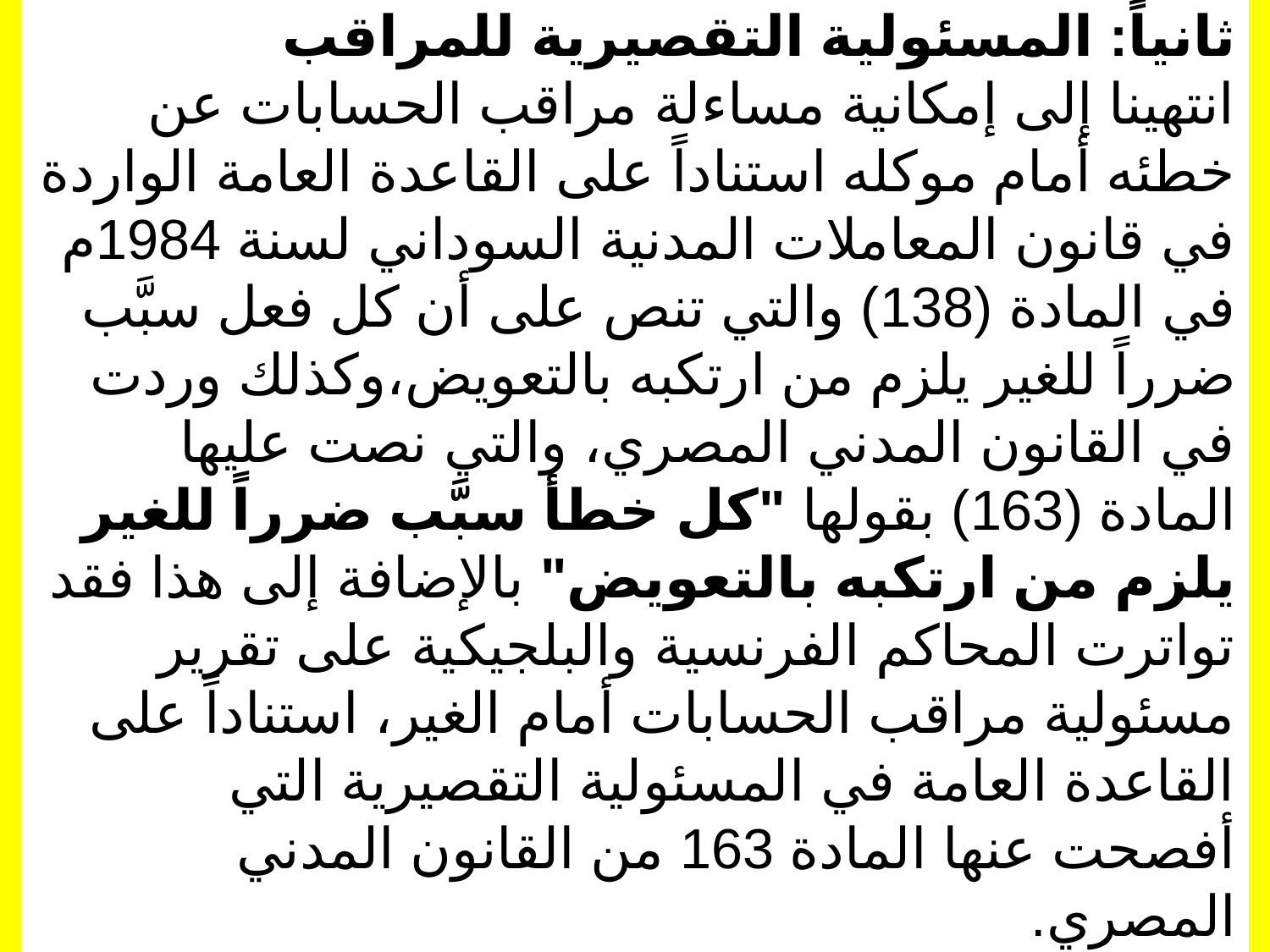

ثانياً: المسئولية التقصيرية للمراقب
انتهينا إلى إمكانية مساءلة مراقب الحسابات عن خطئه أمام موكله استناداً على القاعدة العامة الواردة في قانون المعاملات المدنية السوداني لسنة 1984م في المادة (138) والتي تنص على أن كل فعل سبَّب ضرراً للغير يلزم من ارتكبه بالتعويض،وكذلك وردت في القانون المدني المصري، والتي نصت عليها المادة (163) بقولها "كل خطأ سبَّب ضرراً للغير يلزم من ارتكبه بالتعويض" بالإضافة إلى هذا فقد تواترت المحاكم الفرنسية والبلجيكية على تقرير مسئولية مراقب الحسابات أمام الغير، استناداً على القاعدة العامة في المسئولية التقصيرية التي أفصحت عنها المادة 163 من القانون المدني المصري.